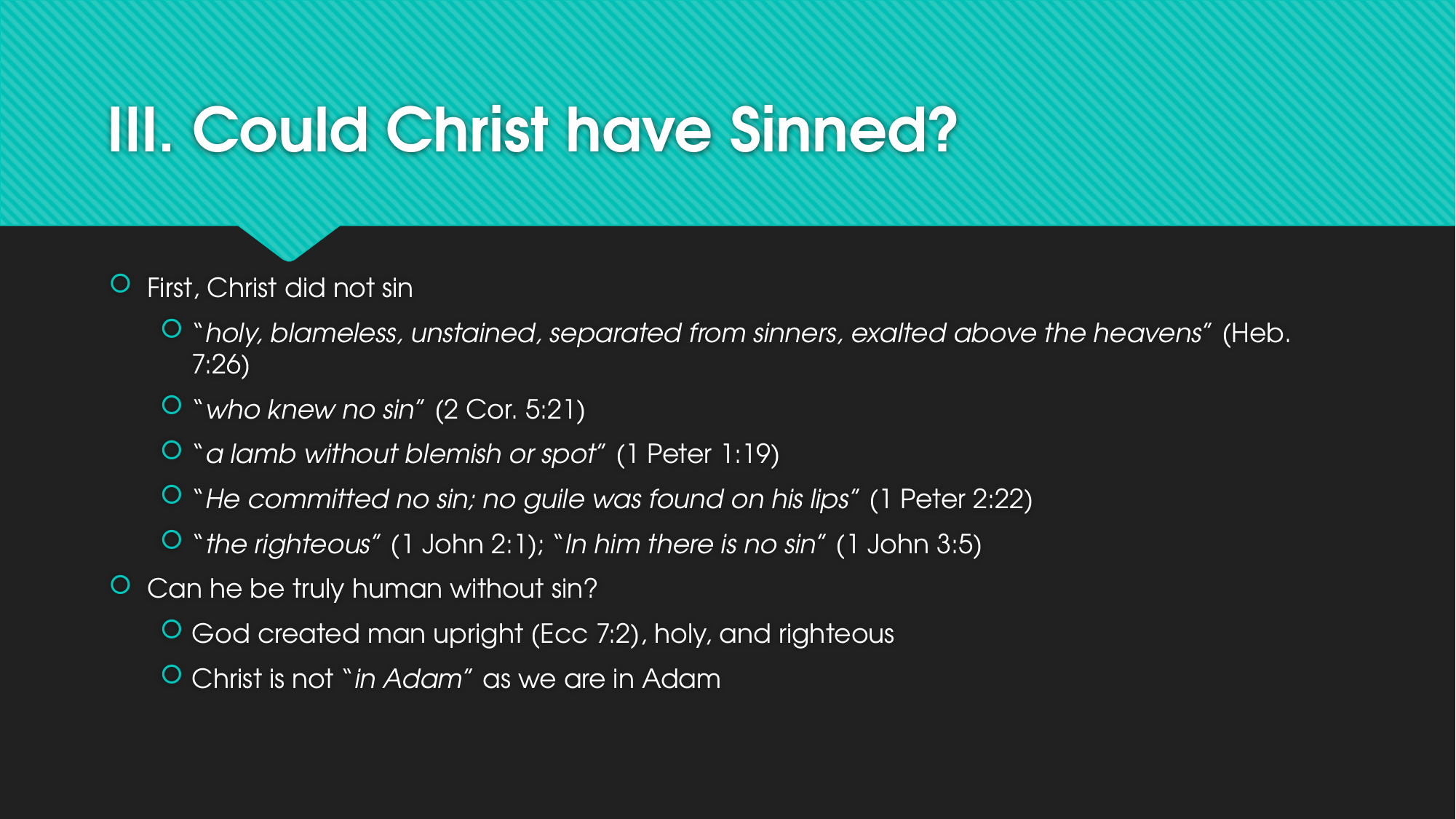

# III. Could Christ have Sinned?
First, Christ did not sin
“holy, blameless, unstained, separated from sinners, exalted above the heavens” (Heb. 7:26)
“who knew no sin” (2 Cor. 5:21)
“a lamb without blemish or spot” (1 Peter 1:19)
“He committed no sin; no guile was found on his lips” (1 Peter 2:22)
“the righteous” (1 John 2:1); “In him there is no sin” (1 John 3:5)
Can he be truly human without sin?
God created man upright (Ecc 7:2), holy, and righteous
Christ is not “in Adam” as we are in Adam